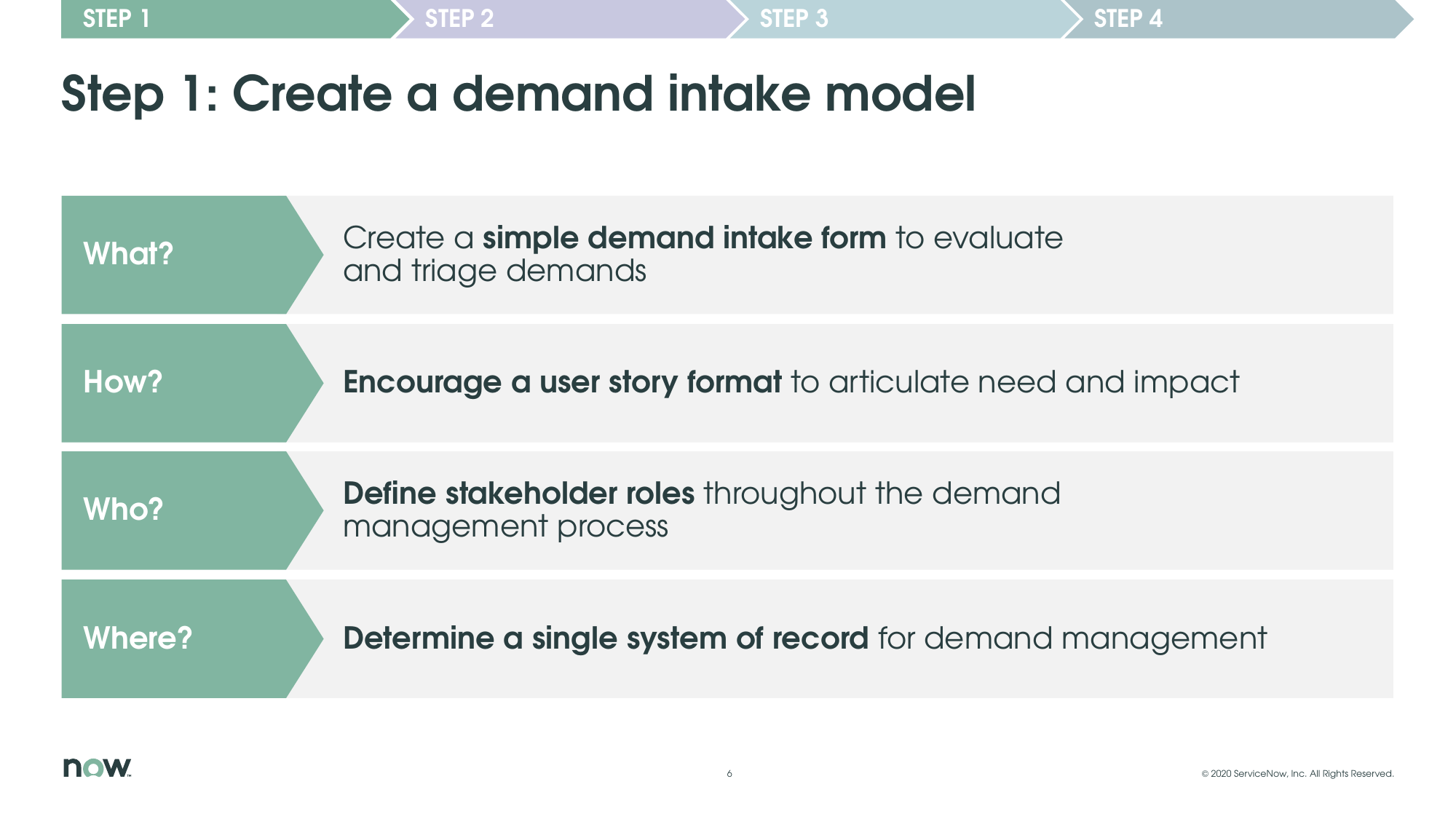

STEP 1
STEP 2
STEP 3
STEP 4
# Step 1: Create a demand intake model
What?
Create a simple demand intake form to evaluate
and triage demands
How?
Encourage a user story format to articulate need and impact
Who?
Define stakeholder roles throughout the demand
management process
Where?
Determine a single system of record for demand management